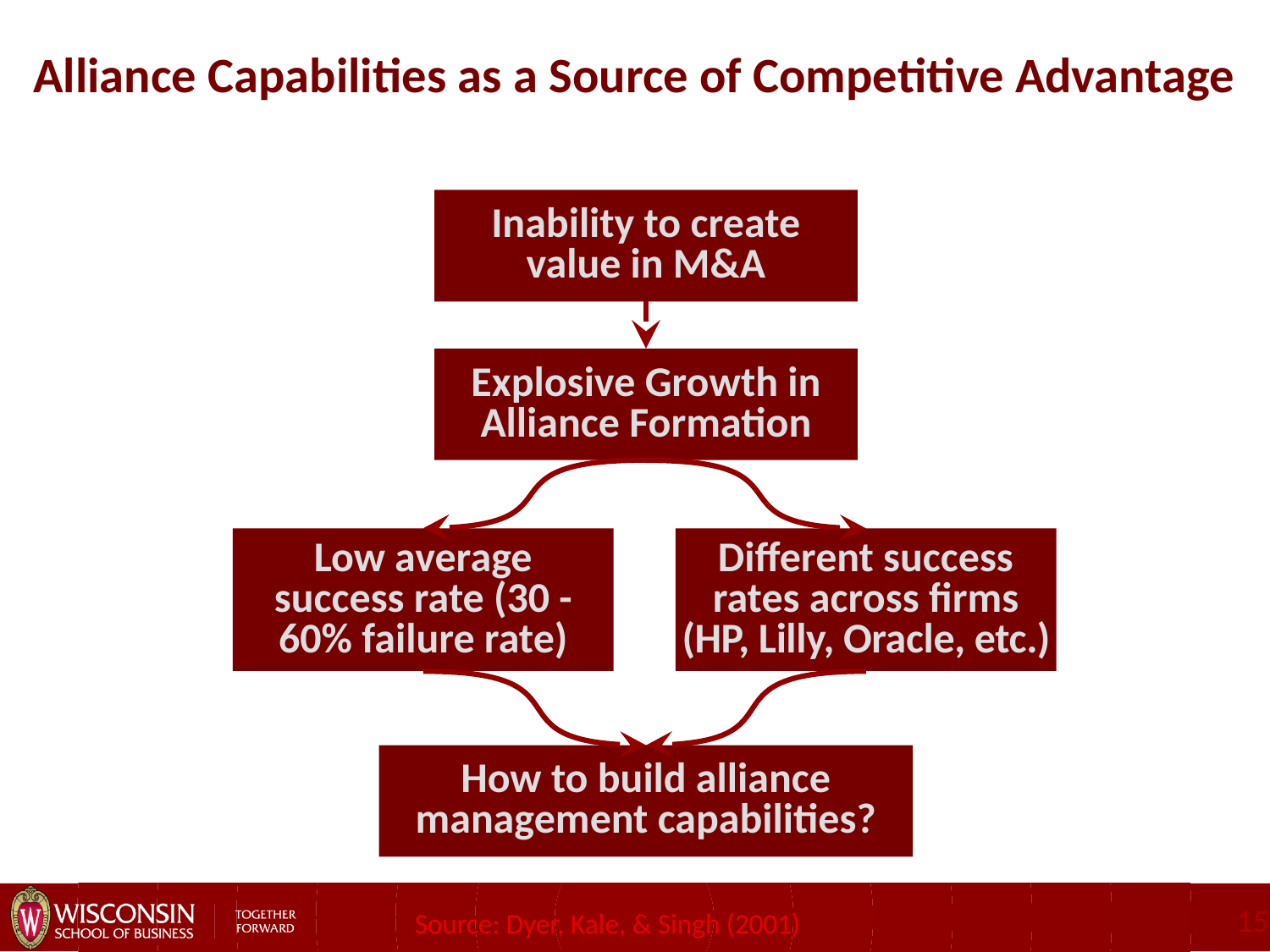

# Alliance Capabilities as a Source of Competitive Advantage
Inability to create value in M&A
Explosive Growth in
Alliance Formation
Low average success rate (30 - 60% failure rate)
Different success rates across firms (HP, Lilly, Oracle, etc.)
How to build alliance management capabilities?
Source: Dyer, Kale, & Singh (2001)